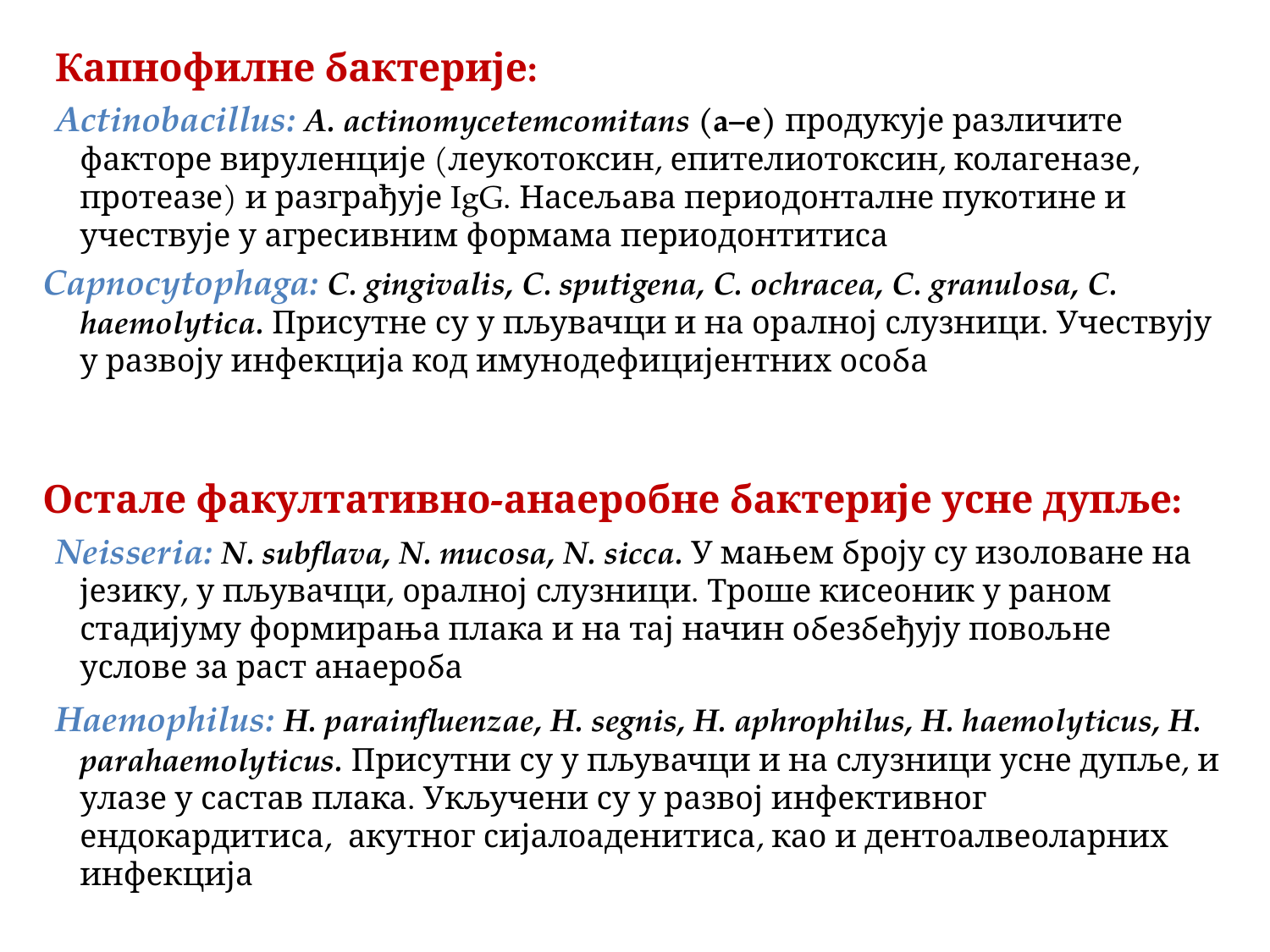

Капнофилне бактерије:
Actinobacillus: A. actinomycetemcomitans (a–e) продукује различите факторе вируленције (леукотоксин, епителиотоксин, колагеназе, протеазе) и разграђује IgG. Насељава периодонталне пукотине и учествује у агресивним формама периодонтитиса
Capnocytophaga: C. gingivalis, C. sputigena, C. ochracea, C. granulosa, C. haemolytica. Присутне су у пљувачци и на оралној слузници. Учествују у развоју инфекција код имунодефицијентних особа

Остале факултативно-анаеробне бактерије усне дупље:
Neisseria: N. subflava, N. mucosa, N. sicca. У мањем броју су изоловане на језику, у пљувачци, оралној слузници. Троше кисеоник у раном стадијуму формирања плака и на тај начин обезбеђују повољне услове за раст анаероба
Haemophilus: H. parainfluenzae, H. segnis, H. aphrophilus, H. haemolyticus, H. parahaemolyticus. Присутни су у пљувачци и на слузници усне дупље, и улазе у састав плака. Укључени су у развој инфективног ендокардитиса,  акутног сијалоаденитиса, као и дентоалвеоларних инфекција